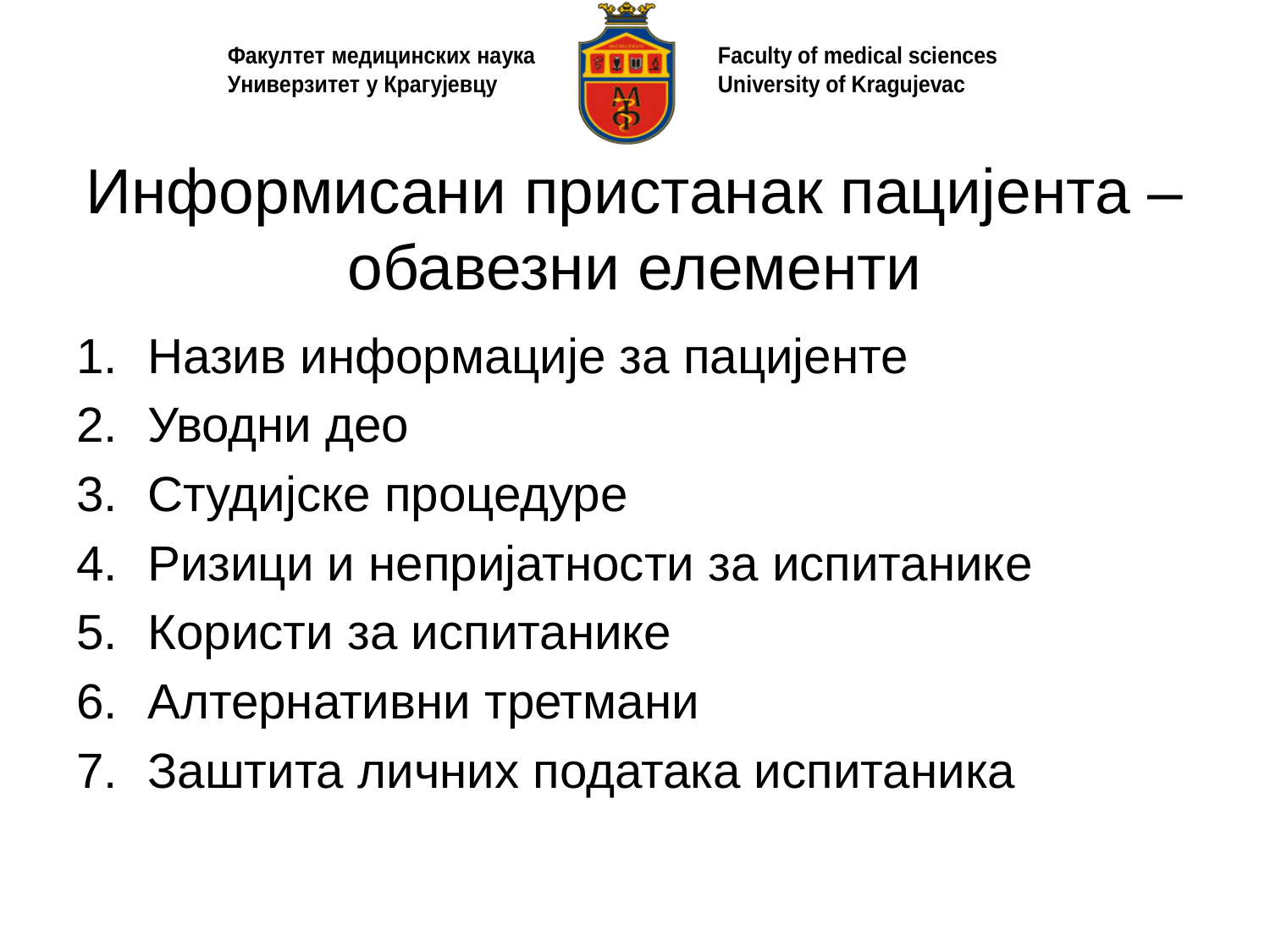

# Информисани пристанак пацијента – обавезни елементи
Назив информације за пацијенте
Уводни део
Студијске процедуре
Ризици и непријатности за испитанике
Користи за испитанике
Алтернативни третмани
Заштита личних података испитаника